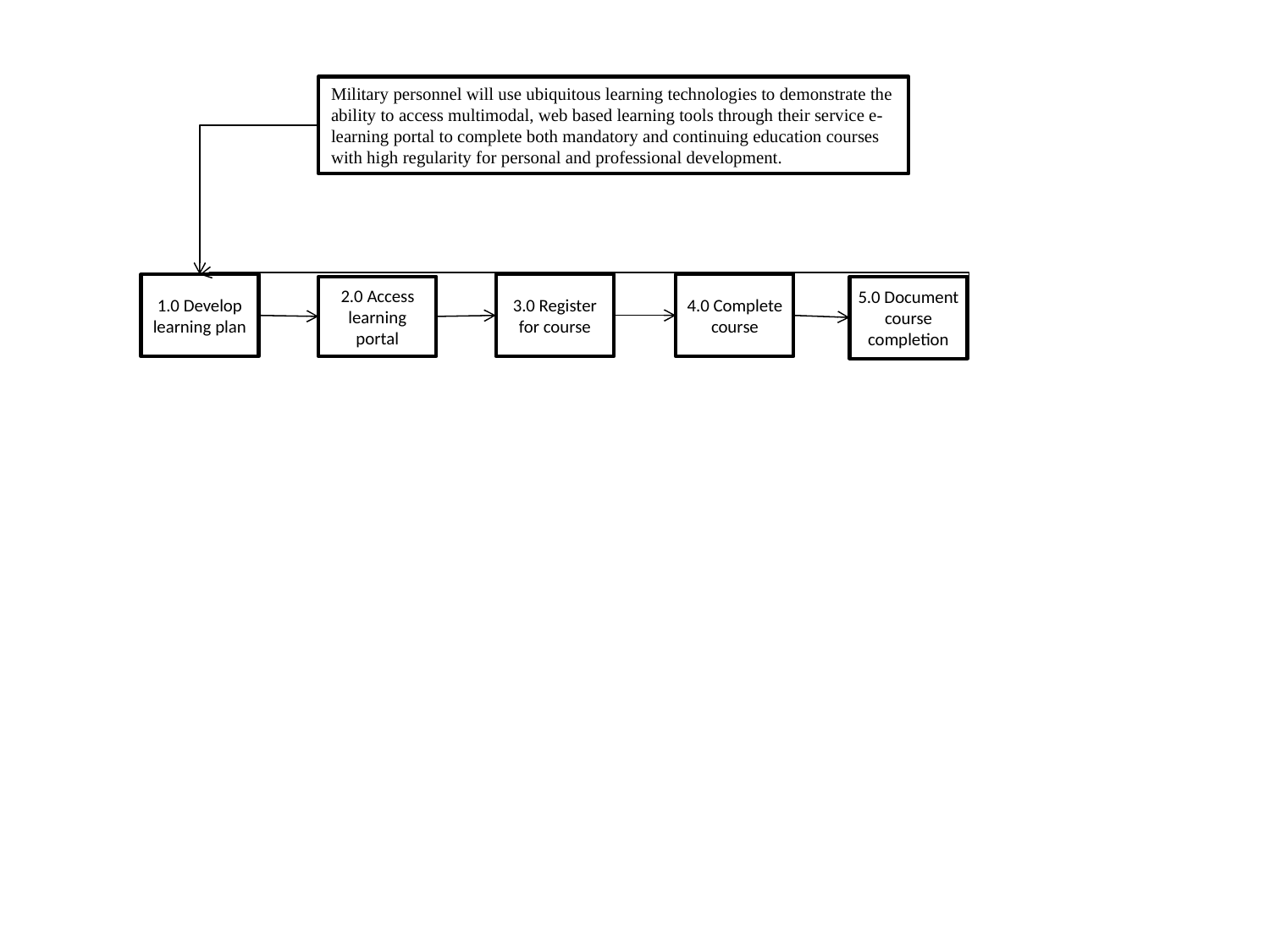

Military personnel will use ubiquitous learning technologies to demonstrate the ability to access multimodal, web based learning tools through their service e-learning portal to complete both mandatory and continuing education courses with high regularity for personal and professional development.
4.0 Complete course
3.0 Register for course
1.0 Develop learning plan
2.0 Access learning portal
5.0 Document course completion